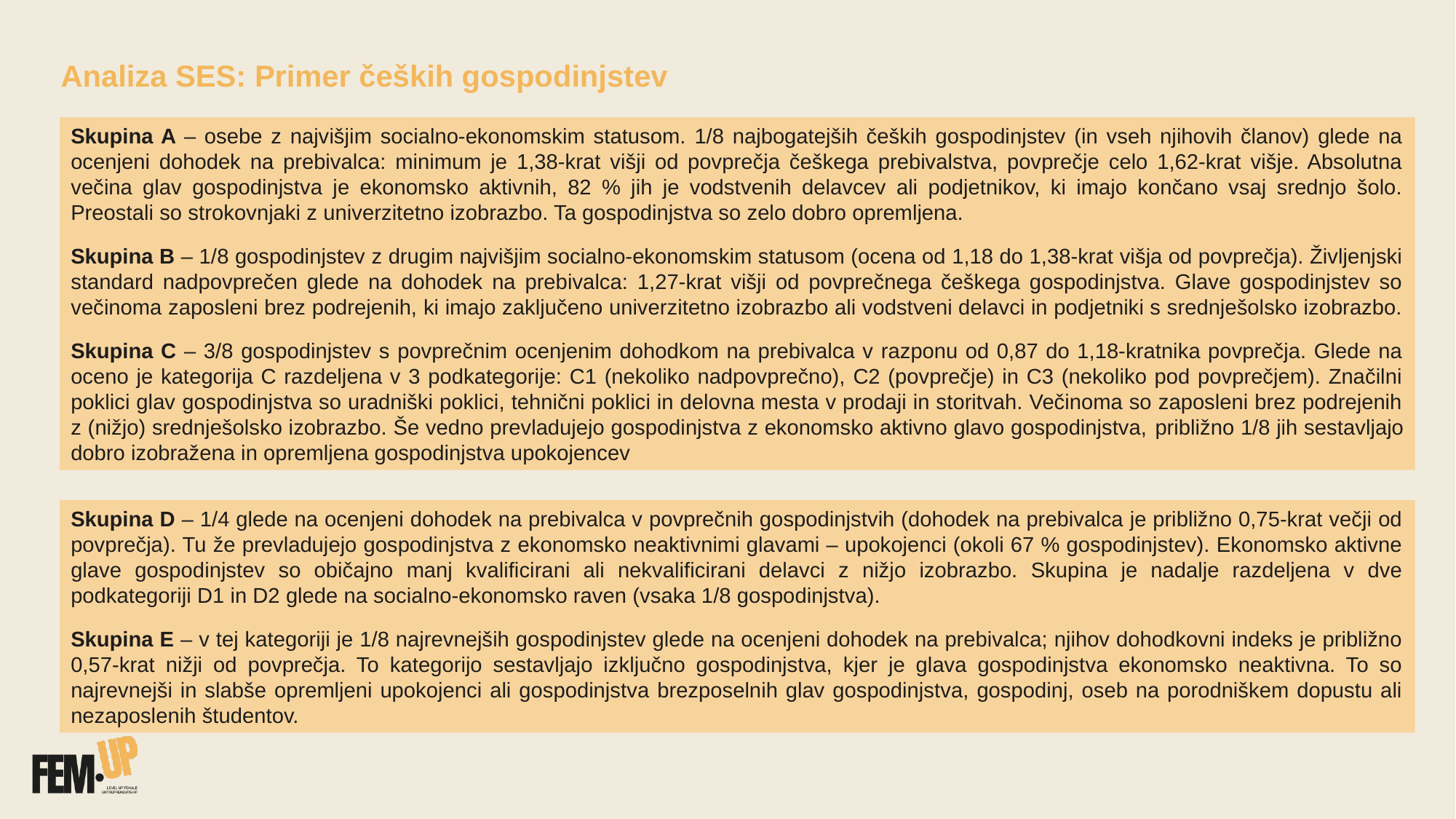

Analiza SES: Primer čeških gospodinjstev​
Skupina A – osebe z najvišjim socialno-ekonomskim statusom. 1/8 najbogatejših čeških gospodinjstev (in vseh njihovih članov) glede na ocenjeni dohodek na prebivalca: minimum je 1,38-krat višji od povprečja češkega prebivalstva, povprečje celo 1,62-krat višje. Absolutna večina glav gospodinjstva je ekonomsko aktivnih, 82 % jih je vodstvenih delavcev ali podjetnikov, ki imajo končano vsaj srednjo šolo. Preostali so strokovnjaki z univerzitetno izobrazbo. Ta gospodinjstva so zelo dobro opremljena.
Skupina B – 1/8 gospodinjstev z drugim najvišjim socialno-ekonomskim statusom (ocena od 1,18 do 1,38-krat višja od povprečja). Življenjski standard nadpovprečen glede na dohodek na prebivalca: 1,27-krat višji od povprečnega češkega gospodinjstva. Glave gospodinjstev so večinoma zaposleni brez podrejenih, ki imajo zaključeno univerzitetno izobrazbo ali vodstveni delavci in podjetniki s srednješolsko izobrazbo.
Skupina C – 3/8 gospodinjstev s povprečnim ocenjenim dohodkom na prebivalca v razponu od 0,87 do 1,18-kratnika povprečja. Glede na oceno je kategorija C razdeljena v 3 podkategorije: C1 (nekoliko nadpovprečno), C2 (povprečje) in C3 (nekoliko pod povprečjem). Značilni poklici glav gospodinjstva so uradniški poklici, tehnični poklici in delovna mesta v prodaji in storitvah. Večinoma so zaposleni brez podrejenih z (nižjo) srednješolsko izobrazbo. Še vedno prevladujejo gospodinjstva z ekonomsko aktivno glavo gospodinjstva, približno 1/8 jih sestavljajo dobro izobražena in opremljena gospodinjstva upokojencev
Skupina D – 1/4 glede na ocenjeni dohodek na prebivalca v povprečnih gospodinjstvih (dohodek na prebivalca je približno 0,75-krat večji od povprečja). Tu že prevladujejo gospodinjstva z ekonomsko neaktivnimi glavami – upokojenci (okoli 67 % gospodinjstev). Ekonomsko aktivne glave gospodinjstev so običajno manj kvalificirani ali nekvalificirani delavci z nižjo izobrazbo. Skupina je nadalje razdeljena v dve podkategoriji D1 in D2 glede na socialno-ekonomsko raven (vsaka 1/8 gospodinjstva).
Skupina E – v tej kategoriji je 1/8 najrevnejših gospodinjstev glede na ocenjeni dohodek na prebivalca; njihov dohodkovni indeks je približno 0,57-krat nižji od povprečja. To kategorijo sestavljajo izključno gospodinjstva, kjer je glava gospodinjstva ekonomsko neaktivna. To so najrevnejši in slabše opremljeni upokojenci ali gospodinjstva brezposelnih glav gospodinjstva, gospodinj, oseb na porodniškem dopustu ali nezaposlenih študentov.